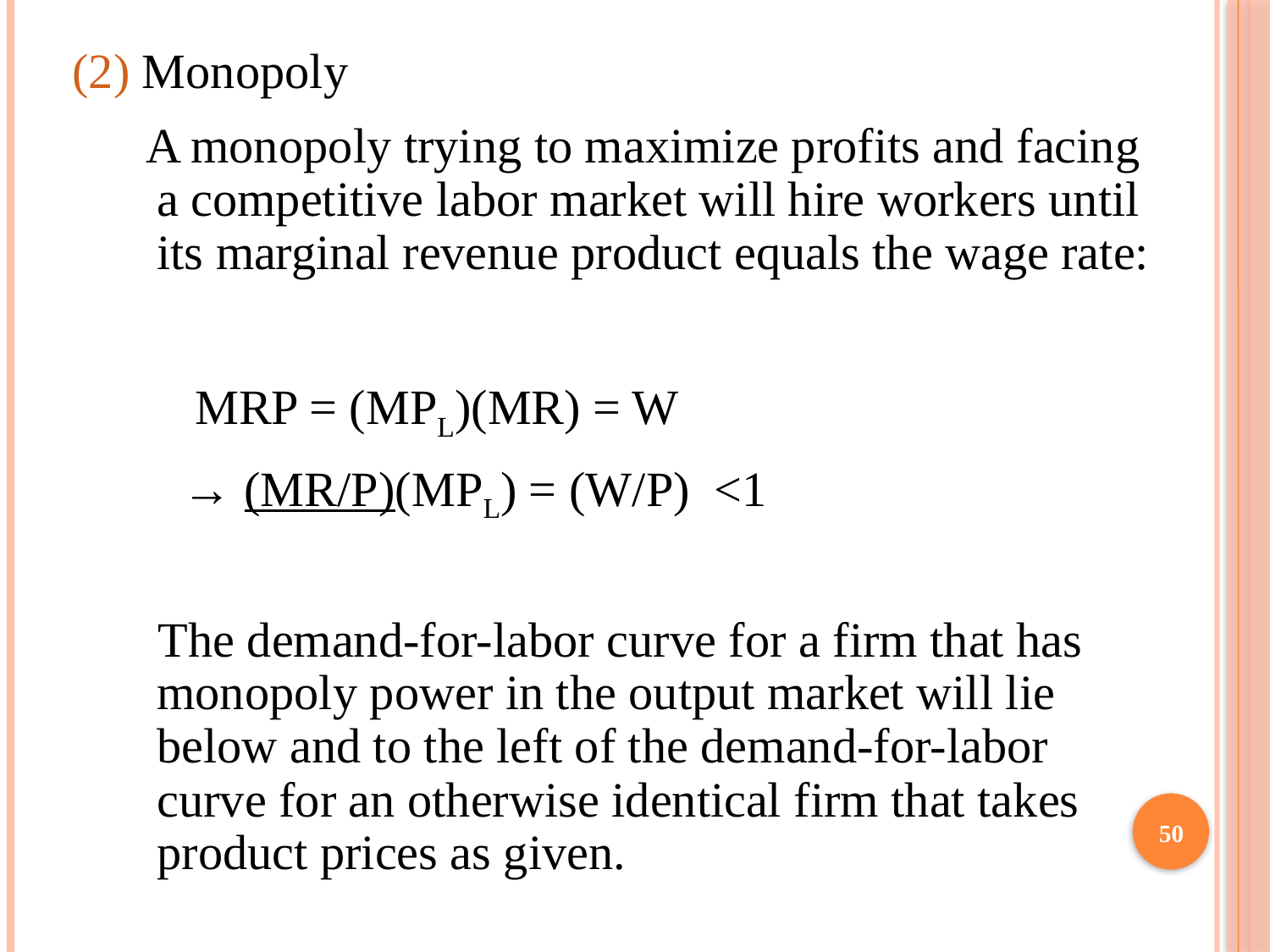

(2) Monopoly
      A monopoly trying to maximize profits and facing a competitive labor market will hire workers until its marginal revenue product equals the wage rate:

          MRP = (MPL)(MR) = W
         → (MR/P)(MPL) = (W/P)  <1

       The demand-for-labor curve for a firm that has monopoly power in the output market will lie below and to the left of the demand-for-labor curve for an otherwise identical firm that takes product prices as given.
50